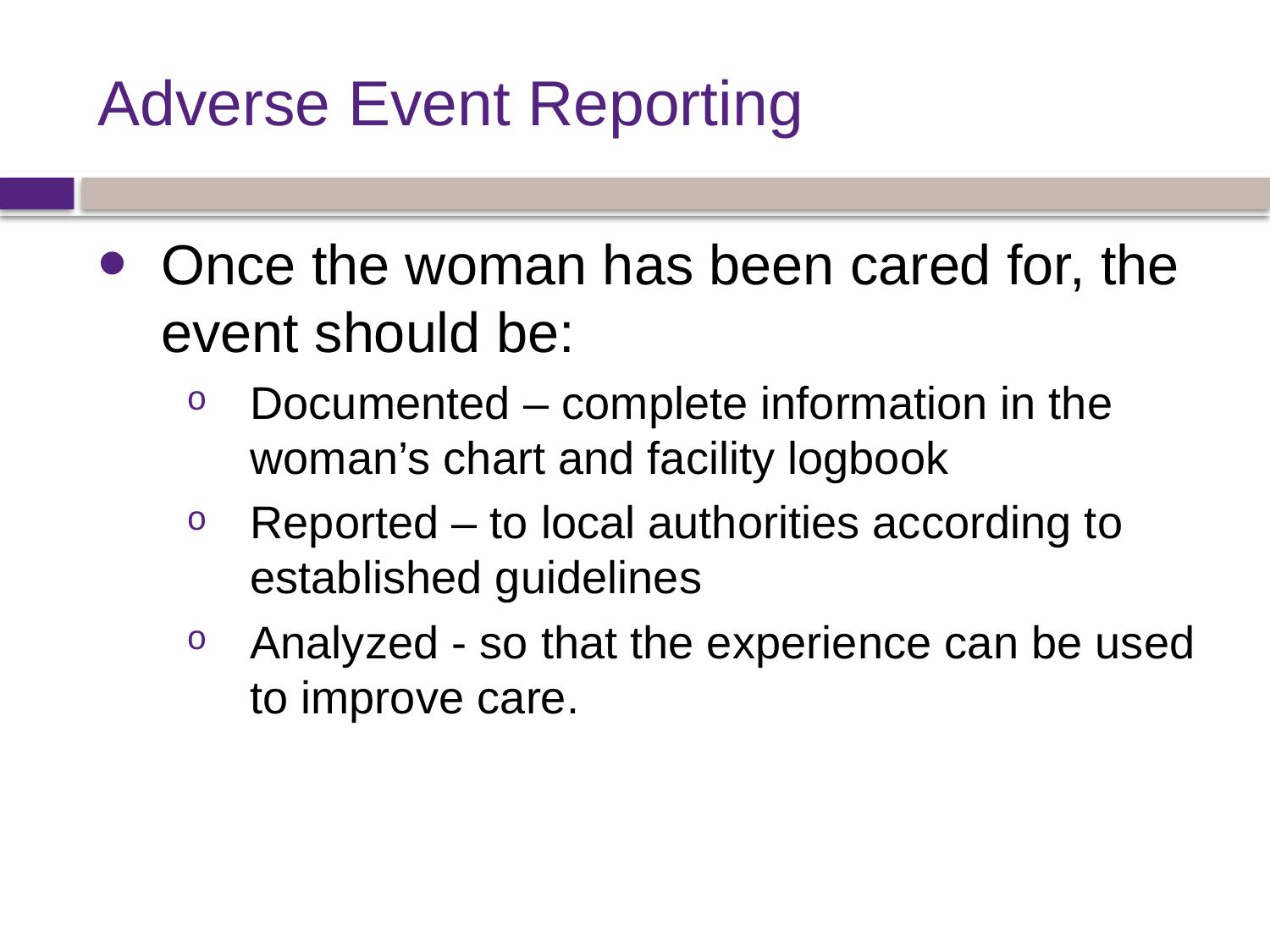

# Adverse Event Reporting
Once the woman has been cared for, the event should be:
Documented – complete information in the woman’s chart and facility logbook
Reported – to local authorities according to established guidelines
Analyzed - so that the experience can be used to improve care.